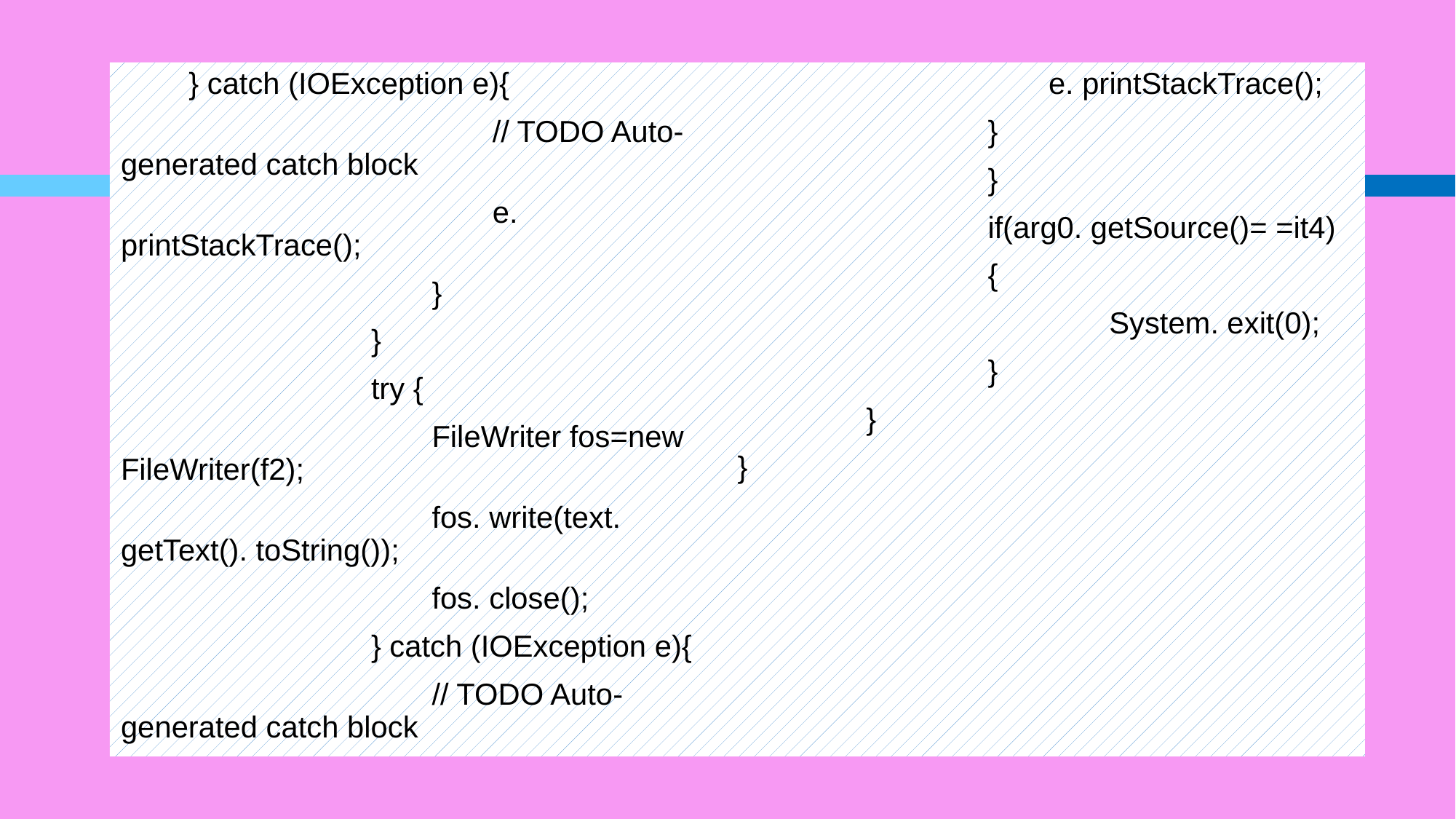

#
　　} catch (IOException e){
　　　　　　　　　　　　// TODO Auto-generated catch block
　　　　　　　　　　　　e. printStackTrace();
　　　　　　　　　　}
　　　　　　　　}
　　　　　　　　try {
　　　　　　　　　　FileWriter fos=new FileWriter(f2);
　　　　　　　　　　fos. write(text. getText(). toString());
　　　　　　　　　　fos. close();
　　　　　　　　} catch (IOException e){
　　　　　　　　　　// TODO Auto-generated catch block
　　　　　　　　　　e. printStackTrace();
　　　　　　　　}
　　　　　　　　}
　　　　　　　　if(arg0. getSource()= =it4)
　　　　　　　　{
　　　　　　　　　　　　System. exit(0);
　　　　　　　　}
　　　　}
}